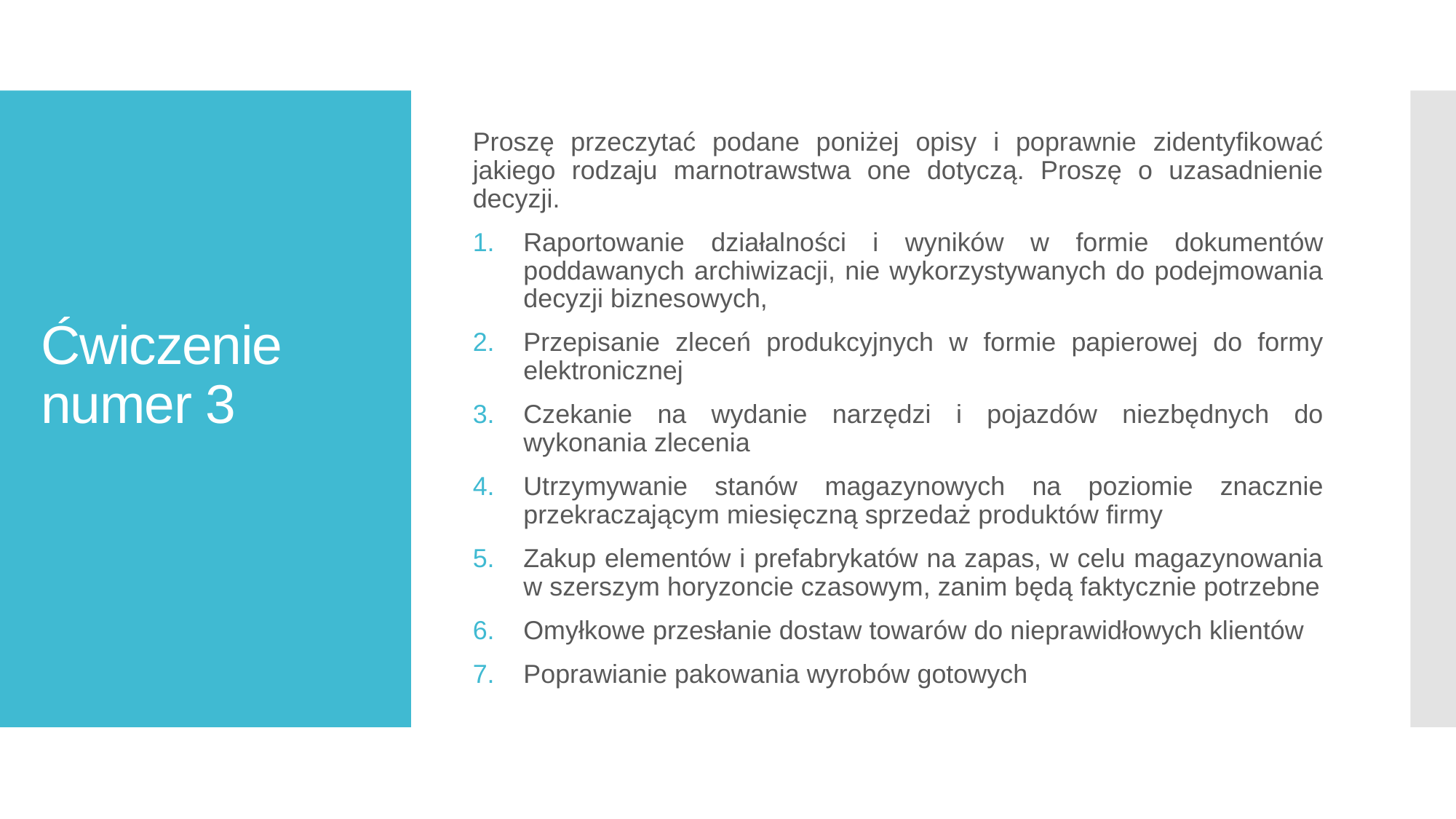

Proszę przeczytać podane poniżej opisy i poprawnie zidentyfikować jakiego rodzaju marnotrawstwa one dotyczą. Proszę o uzasadnienie decyzji.
Raportowanie działalności i wyników w formie dokumentów poddawanych archiwizacji, nie wykorzystywanych do podejmowania decyzji biznesowych,
Przepisanie zleceń produkcyjnych w formie papierowej do formy elektronicznej
Czekanie na wydanie narzędzi i pojazdów niezbędnych do wykonania zlecenia
Utrzymywanie stanów magazynowych na poziomie znacznie przekraczającym miesięczną sprzedaż produktów firmy
Zakup elementów i prefabrykatów na zapas, w celu magazynowania w szerszym horyzoncie czasowym, zanim będą faktycznie potrzebne
Omyłkowe przesłanie dostaw towarów do nieprawidłowych klientów
Poprawianie pakowania wyrobów gotowych
# Ćwiczenie numer 3